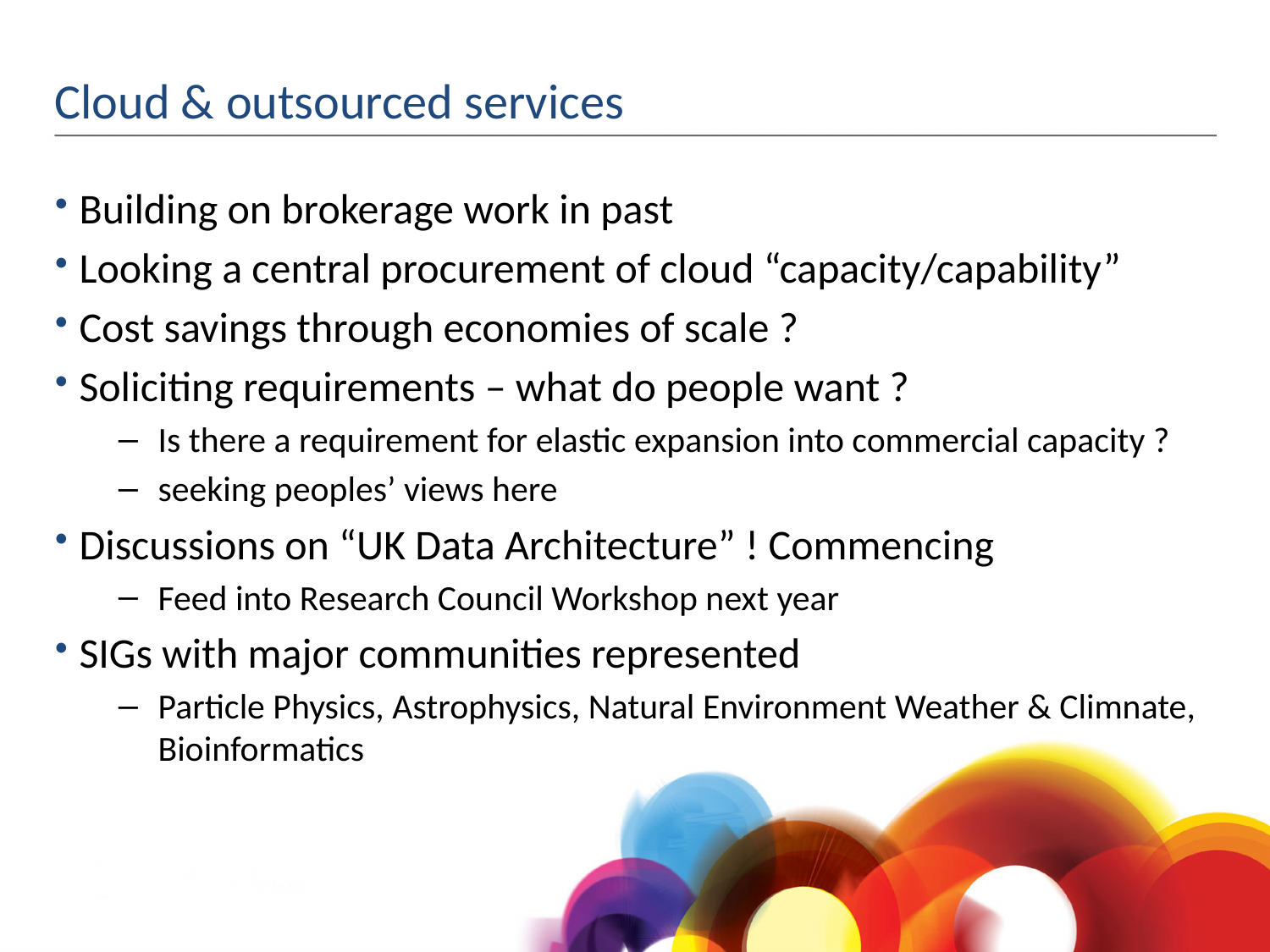

# Cloud & outsourced services
Building on brokerage work in past
Looking a central procurement of cloud “capacity/capability”
Cost savings through economies of scale ?
Soliciting requirements – what do people want ?
Is there a requirement for elastic expansion into commercial capacity ?
seeking peoples’ views here
Discussions on “UK Data Architecture” ! Commencing
Feed into Research Council Workshop next year
SIGs with major communities represented
Particle Physics, Astrophysics, Natural Environment Weather & Climnate, Bioinformatics